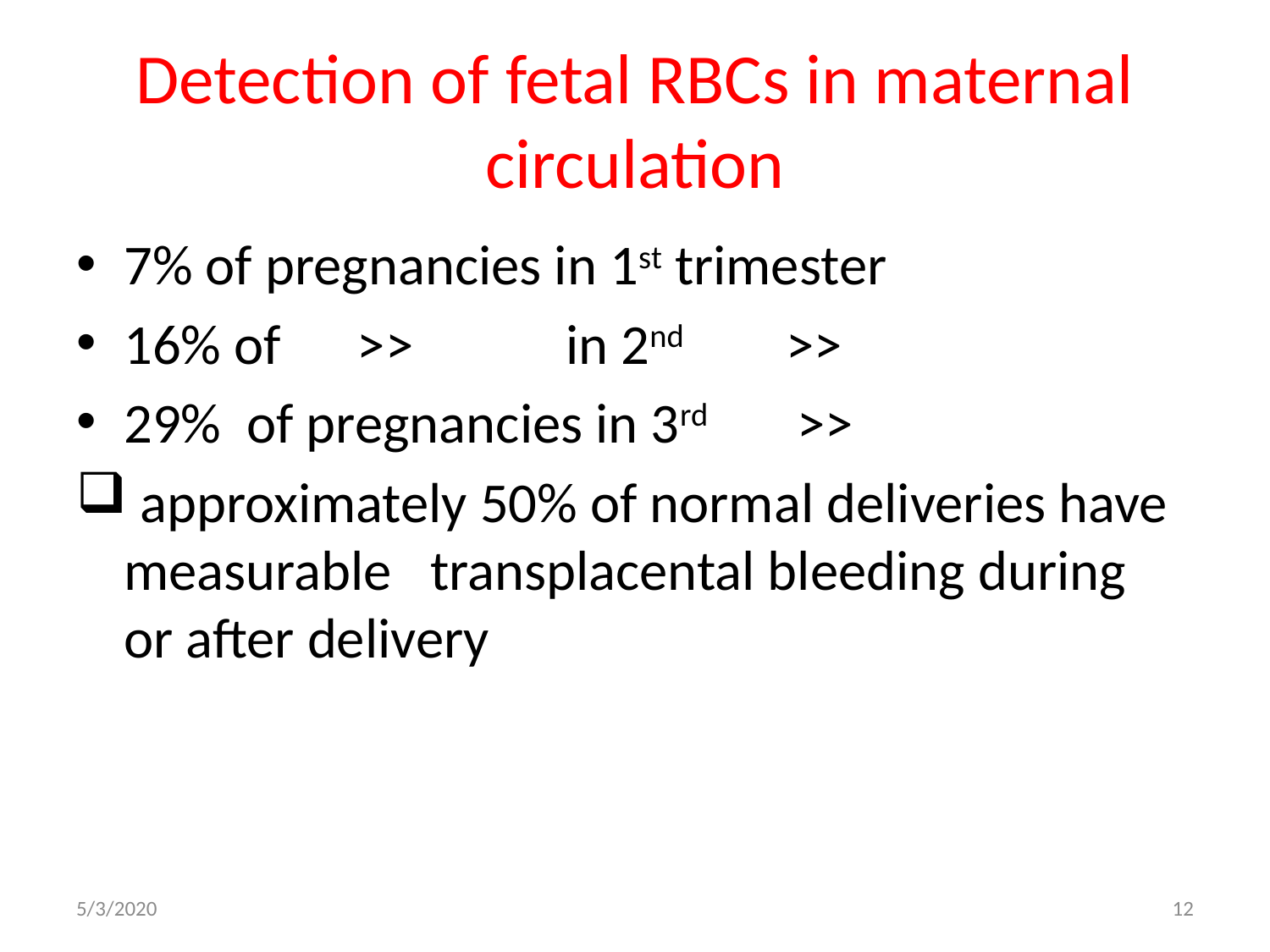

# Detection of fetal RBCs in maternal circulation
7% of pregnancies in 1st trimester
16% of      >>            in 2nd        >>
29%  of pregnancies in 3rd       >>
 approximately 50% of normal deliveries have measurable   transplacental bleeding during  or after delivery
5/3/2020
12